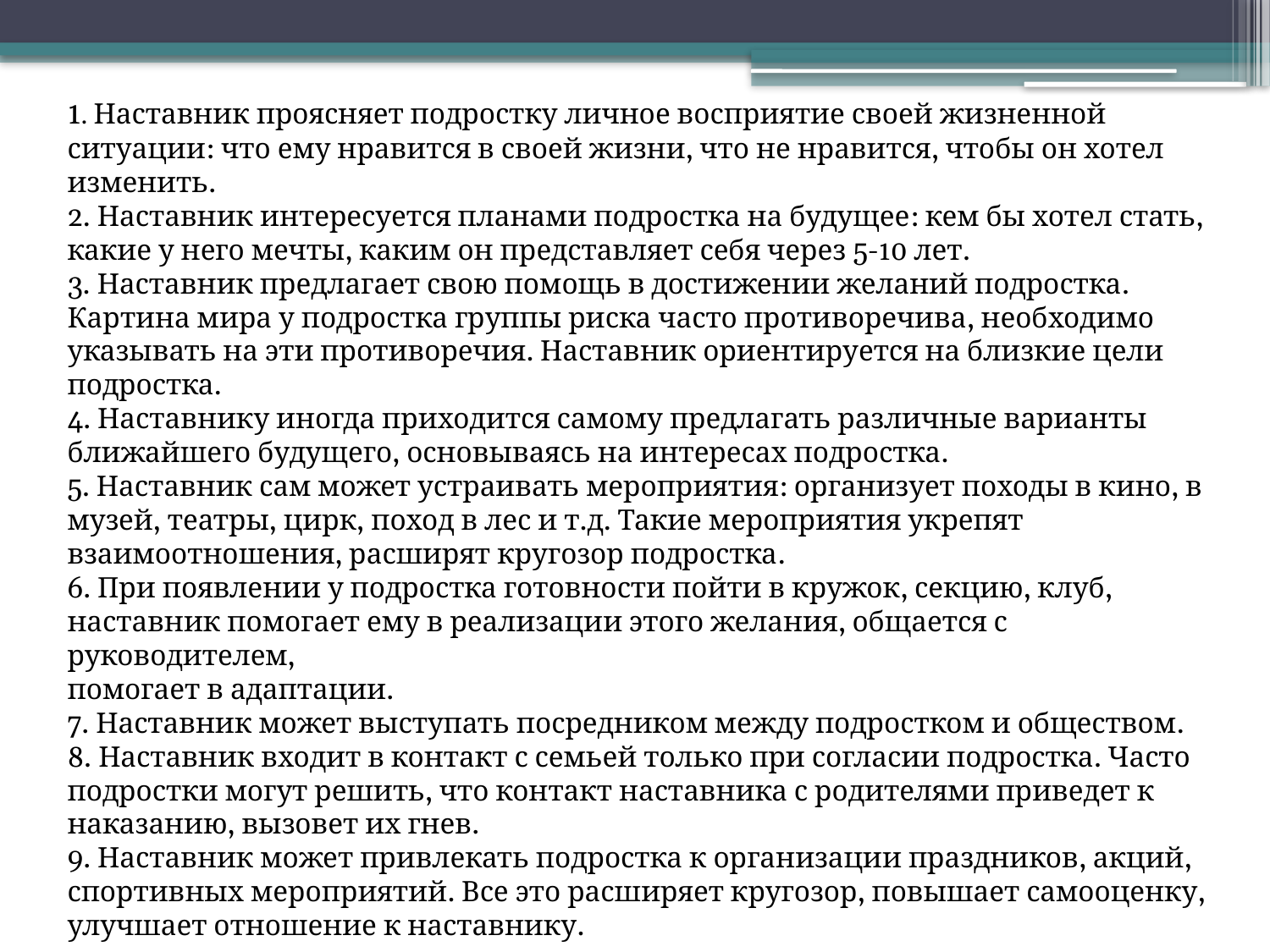

1. Наставник проясняет подростку личное восприятие своей жизненной
ситуации: что ему нравится в своей жизни, что не нравится, чтобы он хотел
изменить.
2. Наставник интересуется планами подростка на будущее: кем бы хотел стать,
какие у него мечты, каким он представляет себя через 5-10 лет.
3. Наставник предлагает свою помощь в достижении желаний подростка.
Картина мира у подростка группы риска часто противоречива, необходимо
указывать на эти противоречия. Наставник ориентируется на близкие цели
подростка.
4. Наставнику иногда приходится самому предлагать различные варианты
ближайшего будущего, основываясь на интересах подростка.
5. Наставник сам может устраивать мероприятия: организует походы в кино, в
музей, театры, цирк, поход в лес и т.д. Такие мероприятия укрепят
взаимоотношения, расширят кругозор подростка.
6. При появлении у подростка готовности пойти в кружок, секцию, клуб,
наставник помогает ему в реализации этого желания, общается с руководителем,
помогает в адаптации.
7. Наставник может выступать посредником между подростком и обществом.
8. Наставник входит в контакт с семьей только при согласии подростка. Часто
подростки могут решить, что контакт наставника с родителями приведет к
наказанию, вызовет их гнев.
9. Наставник может привлекать подростка к организации праздников, акций,
спортивных мероприятий. Все это расширяет кругозор, повышает самооценку,
улучшает отношение к наставнику.